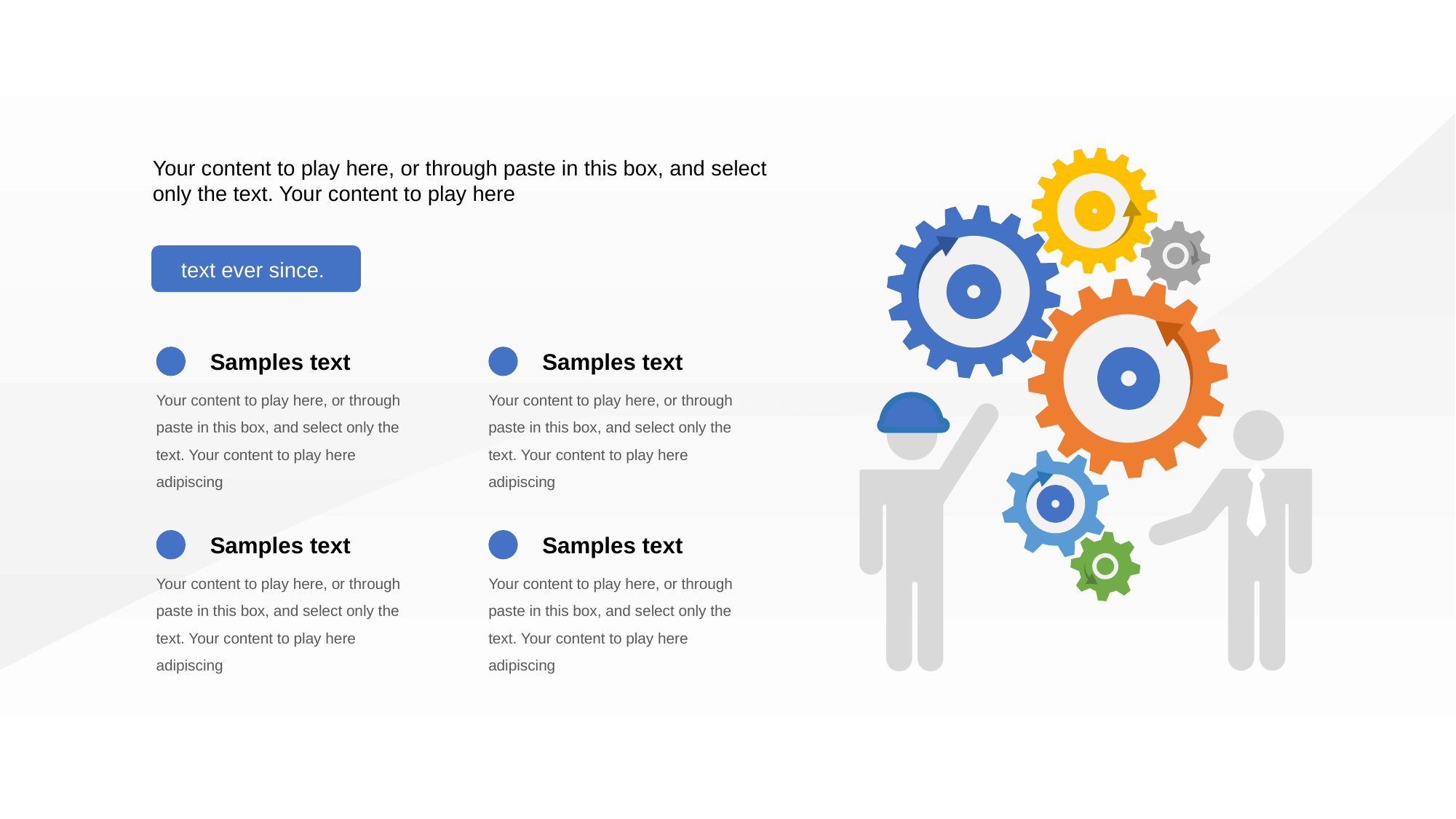

Your content to play here, or through paste in this box, and select only the text. Your content to play here
text ever since.

Samples text

Samples text
Your content to play here, or through paste in this box, and select only the text. Your content to play here adipiscing
Your content to play here, or through paste in this box, and select only the text. Your content to play here adipiscing

Samples text

Samples text
Your content to play here, or through paste in this box, and select only the text. Your content to play here adipiscing
Your content to play here, or through paste in this box, and select only the text. Your content to play here adipiscing